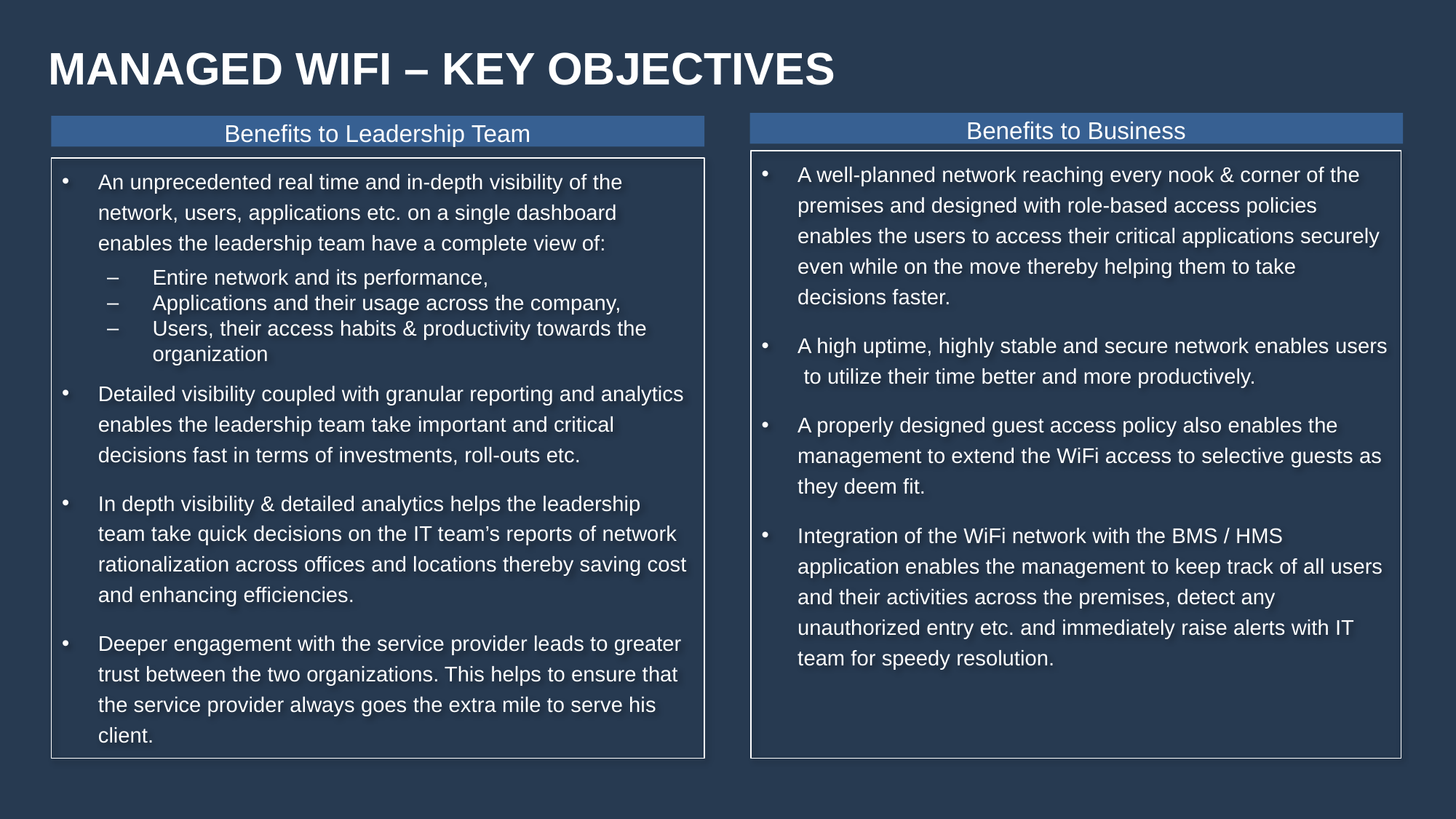

MANAGED WIFI – KEY OBJECTIVES
Benefits to Business
Benefits to Leadership Team
A well-planned network reaching every nook & corner of the premises and designed with role-based access policies enables the users to access their critical applications securely even while on the move thereby helping them to take decisions faster.
A high uptime, highly stable and secure network enables users  to utilize their time better and more productively.
A properly designed guest access policy also enables the management to extend the WiFi access to selective guests as they deem fit.
Integration of the WiFi network with the BMS / HMS application enables the management to keep track of all users and their activities across the premises, detect any unauthorized entry etc. and immediately raise alerts with IT team for speedy resolution.

An unprecedented real time and in-depth visibility of the network, users, applications etc. on a single dashboard enables the leadership team have a complete view of:
Entire network and its performance,
Applications and their usage across the company,
Users, their access habits & productivity towards the organization
Detailed visibility coupled with granular reporting and analytics enables the leadership team take important and critical decisions fast in terms of investments, roll-outs etc.
In depth visibility & detailed analytics helps the leadership team take quick decisions on the IT team’s reports of network rationalization across offices and locations thereby saving cost and enhancing efficiencies.
Deeper engagement with the service provider leads to greater trust between the two organizations. This helps to ensure that the service provider always goes the extra mile to serve his client.